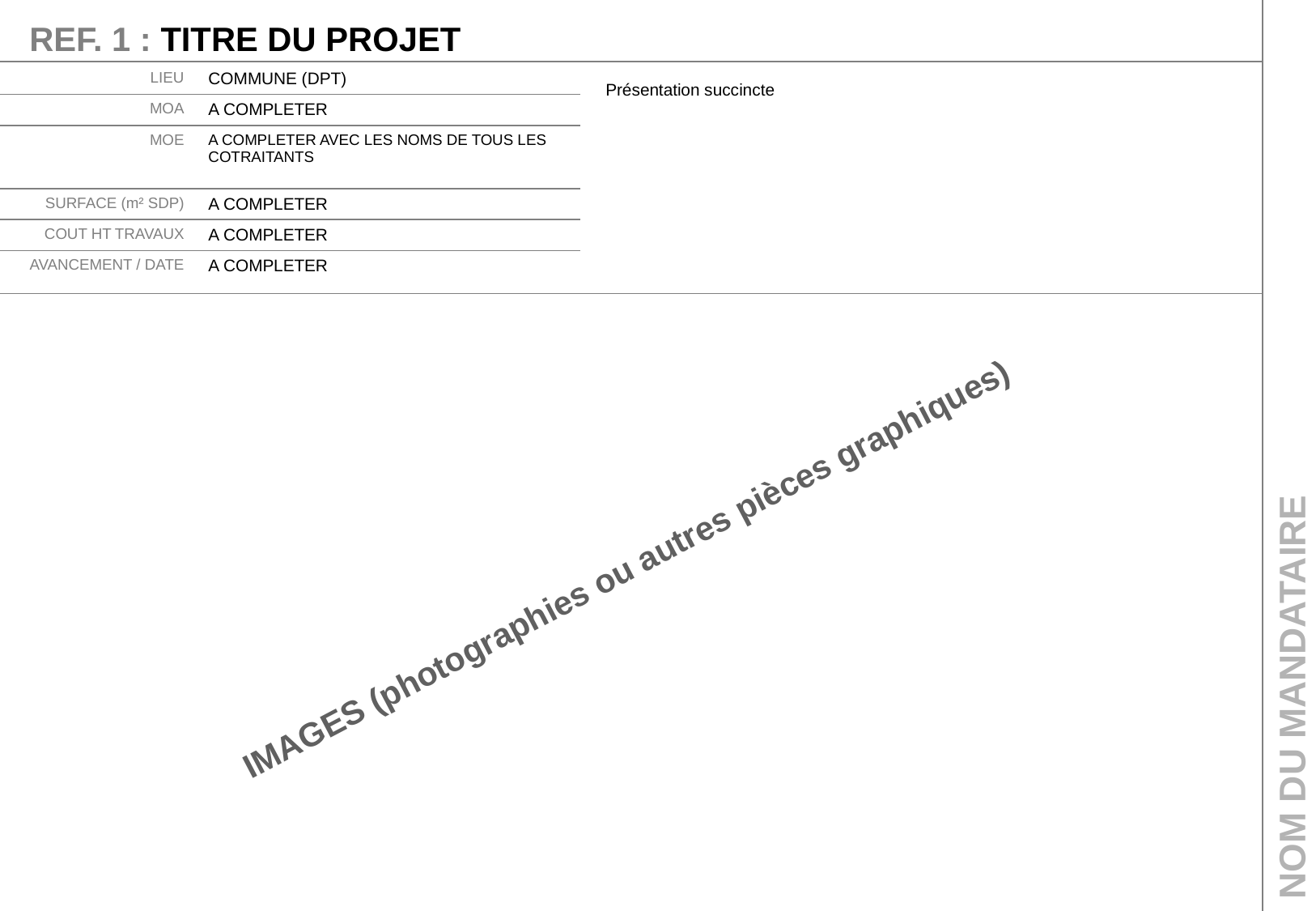

REF. 1 : TITRE DU PROJET
| LIEU | COMMUNE (DPT) |
| --- | --- |
| MOA | A COMPLETER |
| MOE | A COMPLETER AVEC LES NOMS DE TOUS LES COTRAITANTS |
| SURFACE (m² SDP) | A COMPLETER |
| COUT HT TRAVAUX | A COMPLETER |
| AVANCEMENT / DATE | A COMPLETER |
Présentation succincte

NOM DU MANDATAIRE
IMAGES (photographies ou autres pièces graphiques)